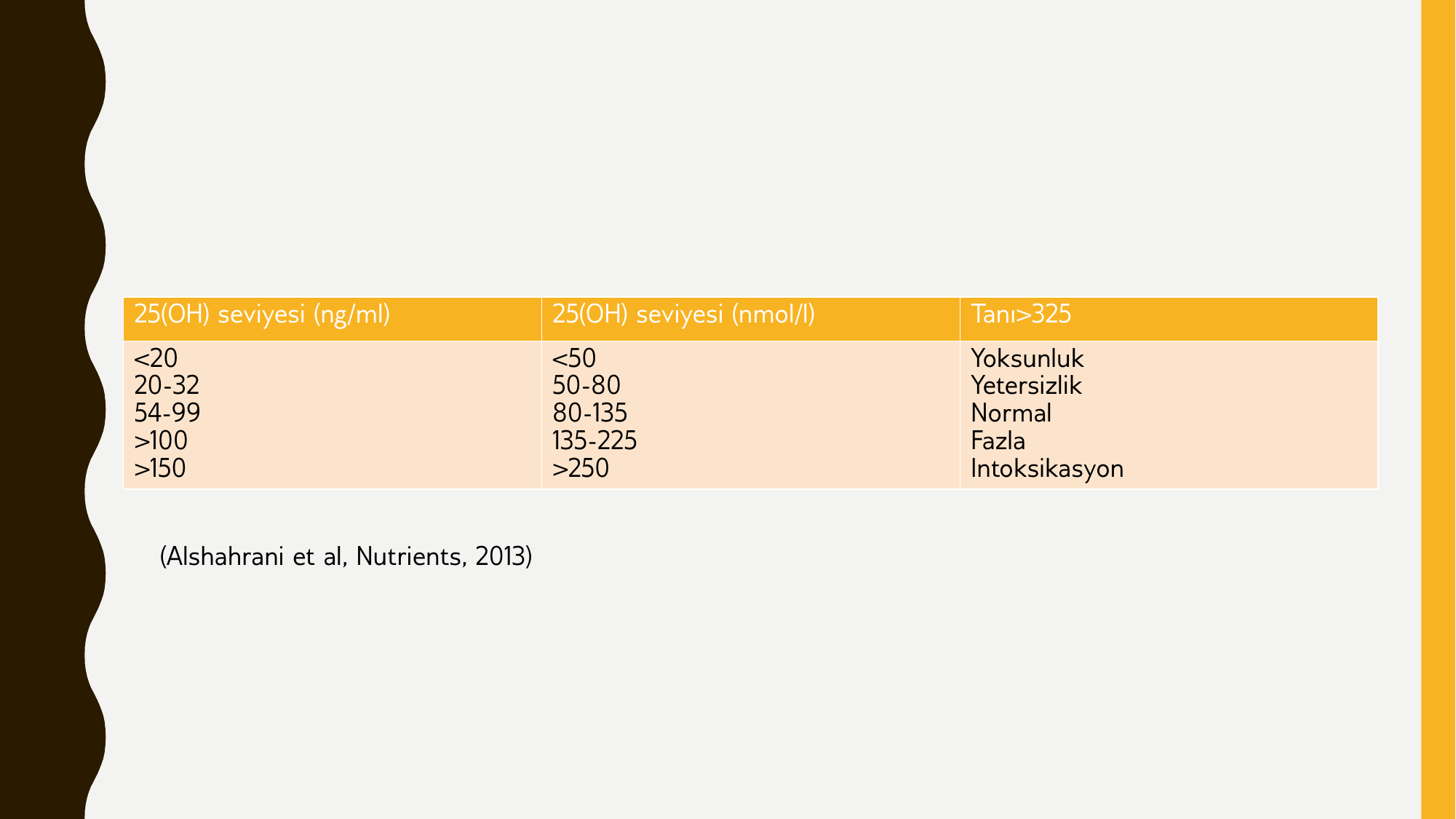

#

| 25(OH) seviyesi (ng/ml) | 25(OH) seviyesi (nmol/l) | Tanı>325 |
| --- | --- | --- |
| <20 20-32 54-99 >100 >150 | <50 50-80 80-135 135-225 >250 | Yoksunluk Yetersizlik Normal Fazla Intoksikasyon |
(Alshahrani et al, Nutrients, 2013)